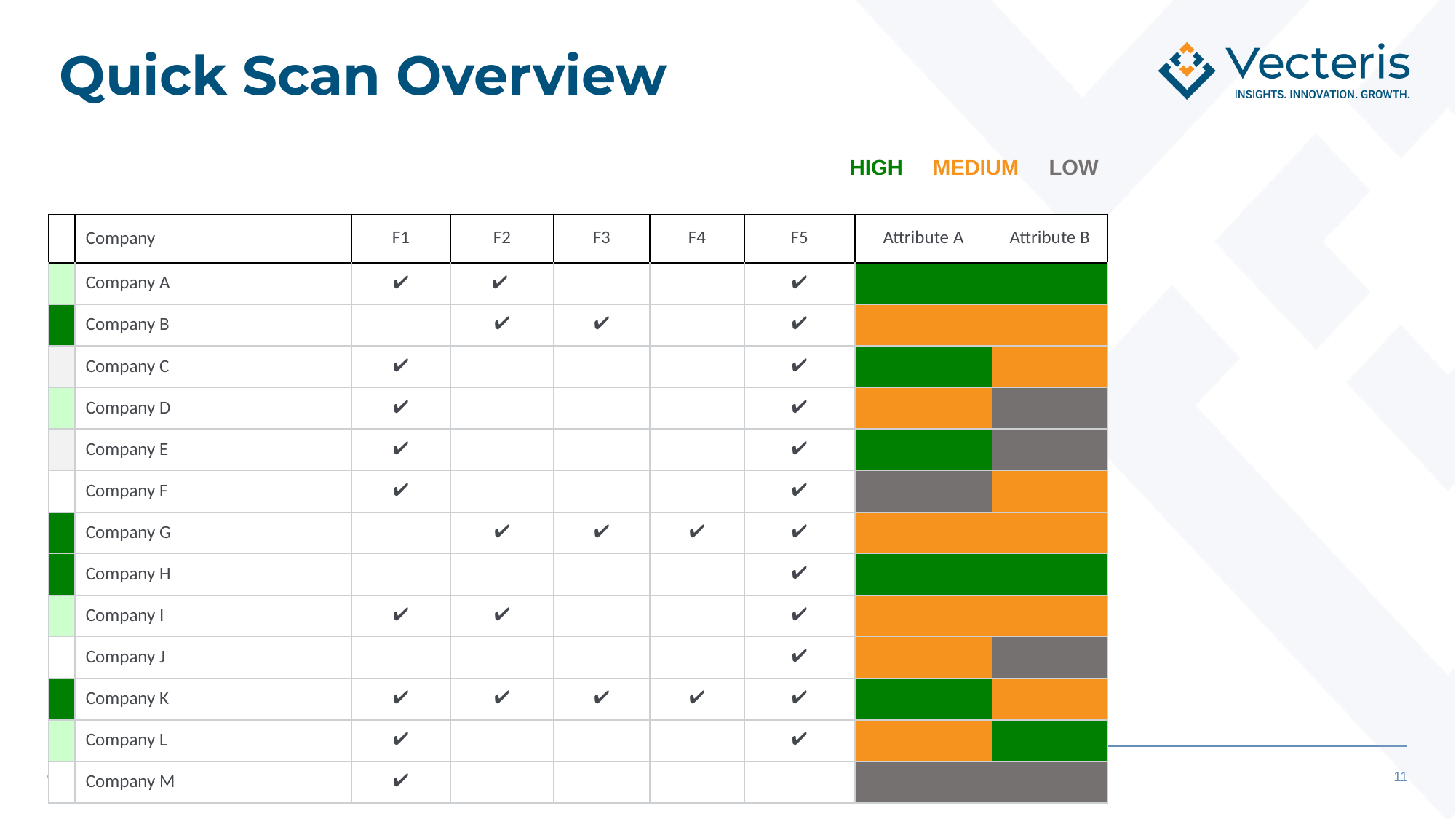

# Quick Scan Overview
HIGH     MEDIUM     LOW
|  | Company | F1 | F2 | F3 | F4 | F5 | Attribute A | Attribute B |
| --- | --- | --- | --- | --- | --- | --- | --- | --- |
|  | Company A | ✔ | ✔ |  |  | ✔ |  |  |
|  | Company B |  | ✔ | ✔ |  | ✔ |  |  |
|  | Company C | ✔ |  |  |  | ✔ |  |  |
|  | Company D | ✔ |  |  |  | ✔ |  |  |
|  | Company E | ✔ |  |  |  | ✔ |  |  |
|  | Company F | ✔ |  |  |  | ✔ |  |  |
|  | Company G |  | ✔ | ✔ | ✔ | ✔ |  |  |
|  | Company H |  |  |  |  | ✔ |  |  |
|  | Company I | ✔ | ✔ |  |  | ✔ |  |  |
|  | Company J |  |  |  |  | ✔ |  |  |
|  | Company K | ✔ | ✔ | ✔ | ✔ | ✔ |  |  |
|  | Company L | ✔ |  |  |  | ✔ |  |  |
|  | Company M | ✔ |  |  |  |  |  |  |